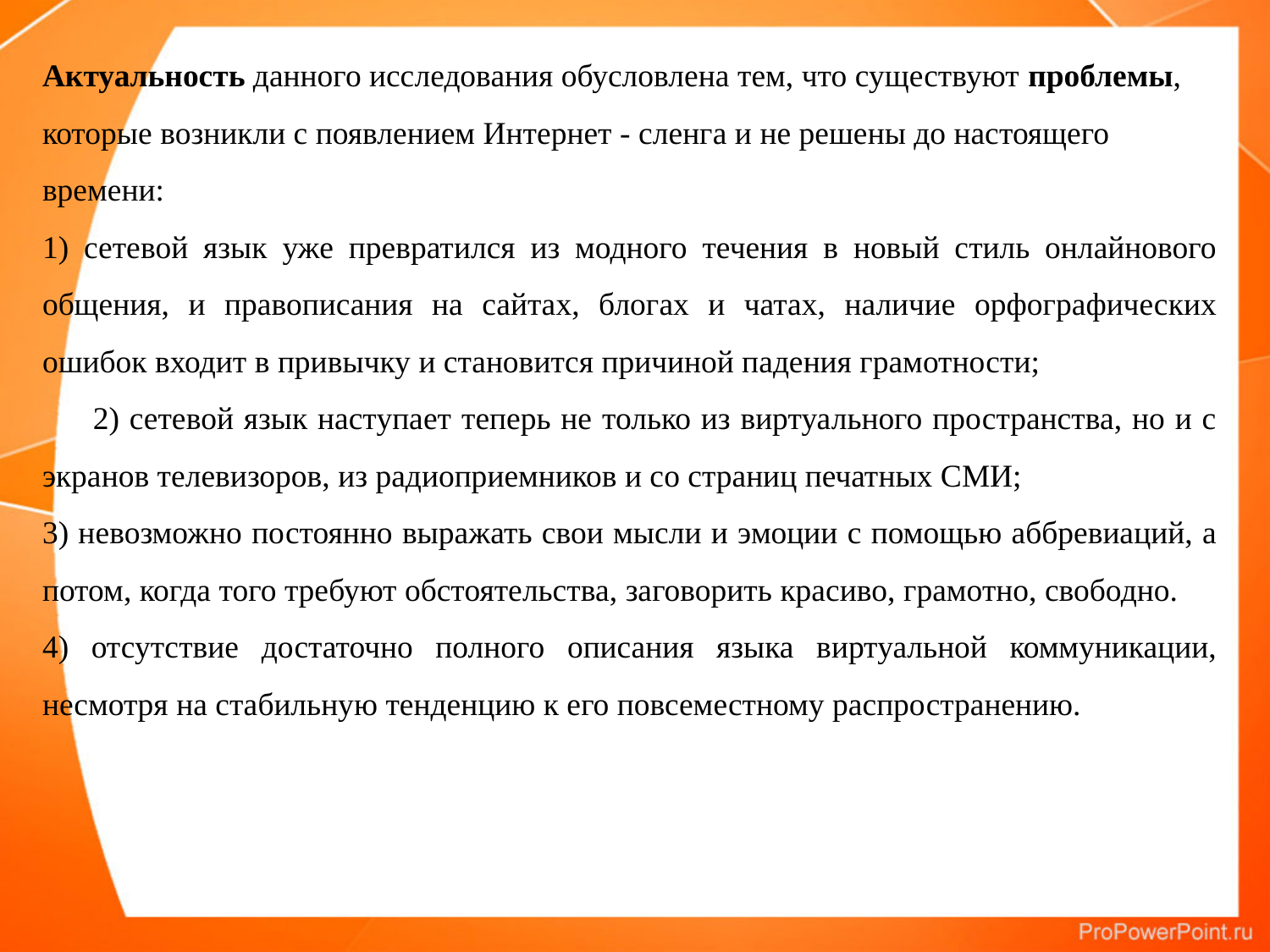

Актуальность данного исследования обусловлена тем, что существуют проблемы, которые возникли с появлением Интернет - сленга и не решены до настоящего времени:
1) сетевой язык уже превратился из модного течения в новый стиль онлайнового общения, и правописания на сайтах, блогах и чатах, наличие орфографических ошибок входит в привычку и становится причиной падения грамотности;
     2) сетевой язык наступает теперь не только из виртуального пространства, но и с экранов телевизоров, из радиоприемников и со страниц печатных СМИ;
3) невозможно постоянно выражать свои мысли и эмоции с помощью аббревиаций, а потом, когда того требуют обстоятельства, заговорить красиво, грамотно, свободно.
4) отсутствие достаточно полного описания языка виртуальной коммуникации, несмотря на стабильную тенденцию к его повсеместному распространению.